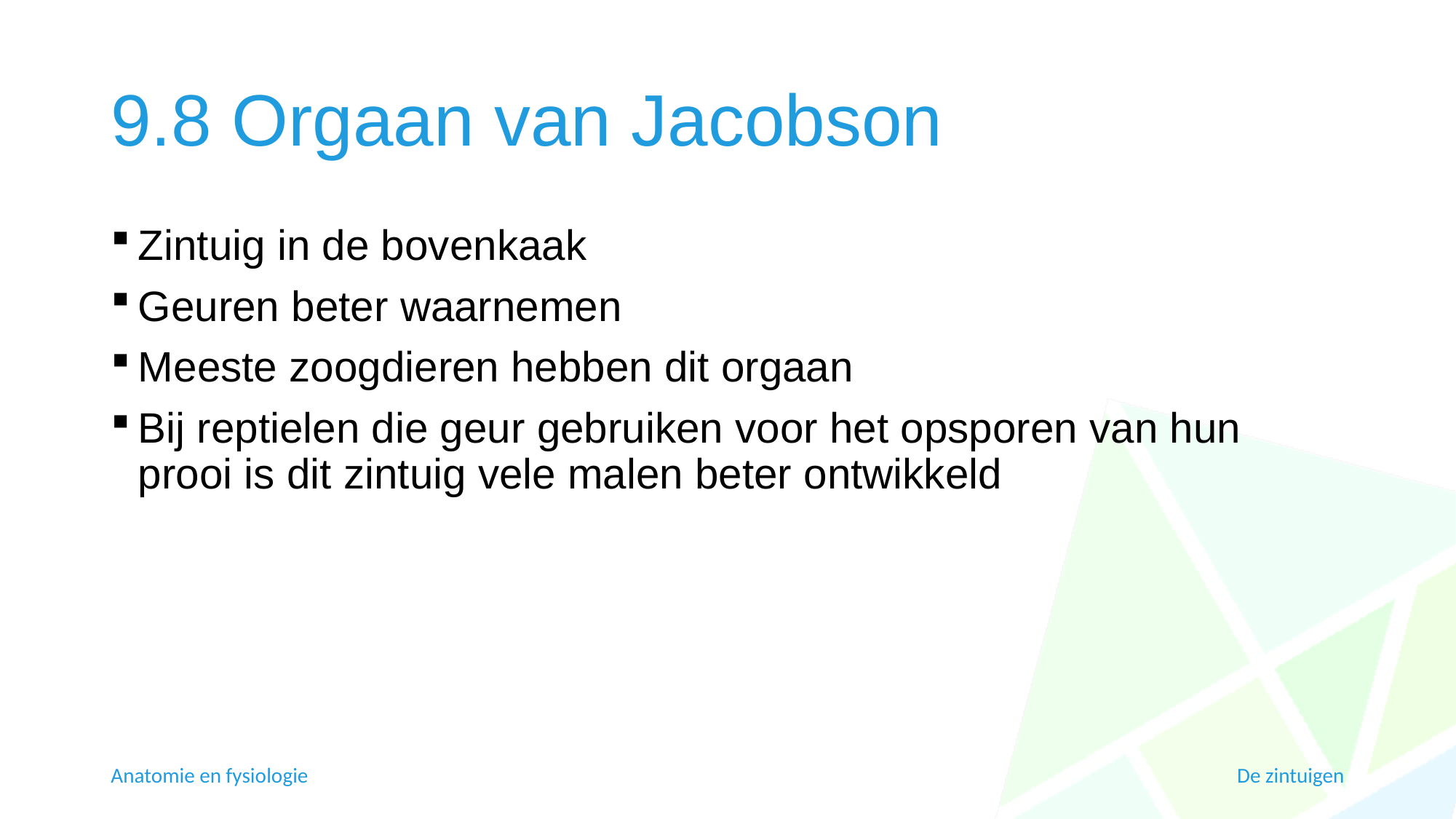

# 9.8 Orgaan van Jacobson
Zintuig in de bovenkaak
Geuren beter waarnemen
Meeste zoogdieren hebben dit orgaan
Bij reptielen die geur gebruiken voor het opsporen van hun prooi is dit zintuig vele malen beter ontwikkeld

Anatomie en fysiologie
De zintuigen